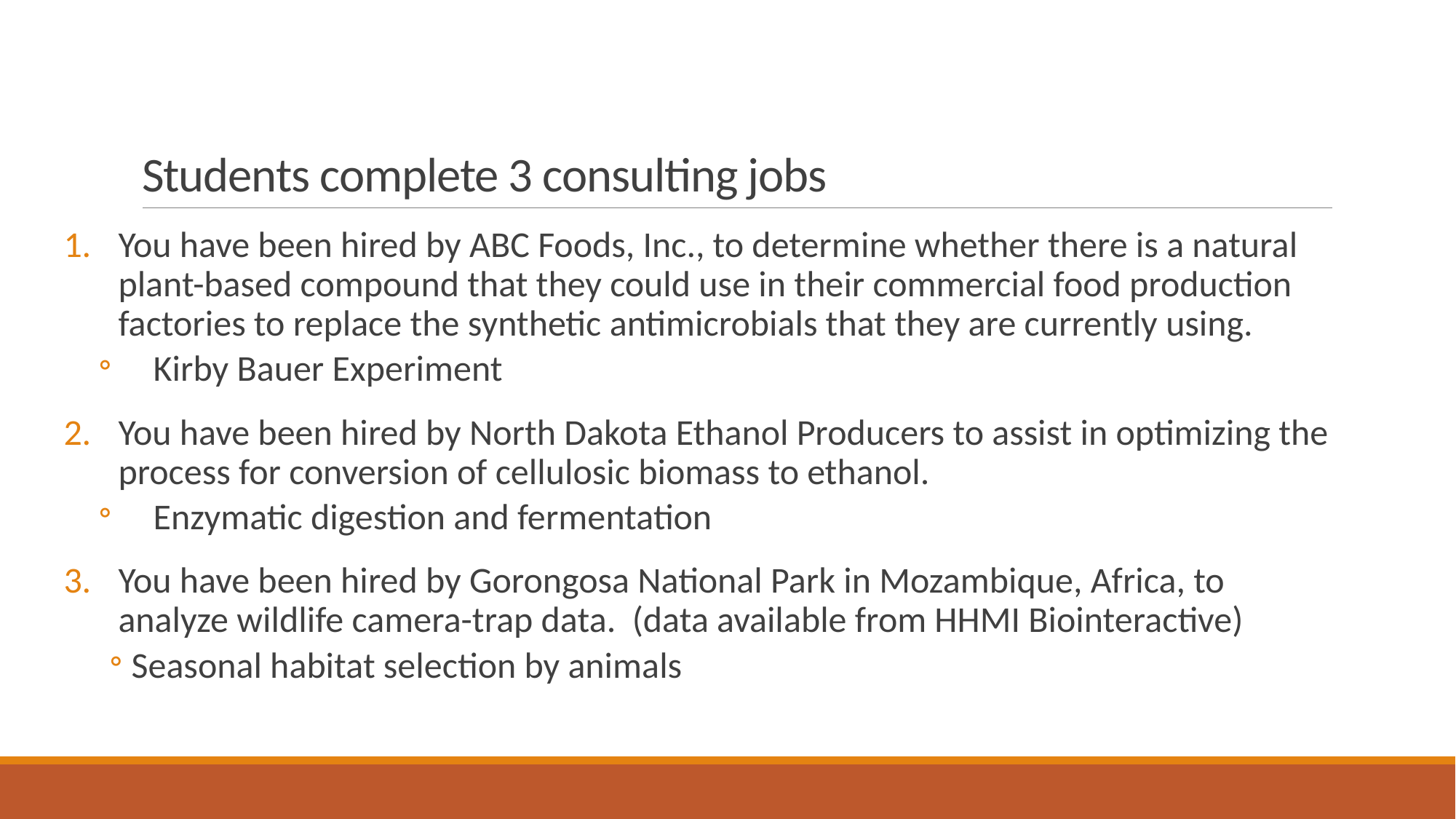

# Students complete 3 consulting jobs
You have been hired by ABC Foods, Inc., to determine whether there is a natural plant-based compound that they could use in their commercial food production factories to replace the synthetic antimicrobials that they are currently using.
Kirby Bauer Experiment
You have been hired by North Dakota Ethanol Producers to assist in optimizing the process for conversion of cellulosic biomass to ethanol.
Enzymatic digestion and fermentation
You have been hired by Gorongosa National Park in Mozambique, Africa, to analyze wildlife camera-trap data.  (data available from HHMI Biointeractive)
Seasonal habitat selection by animals